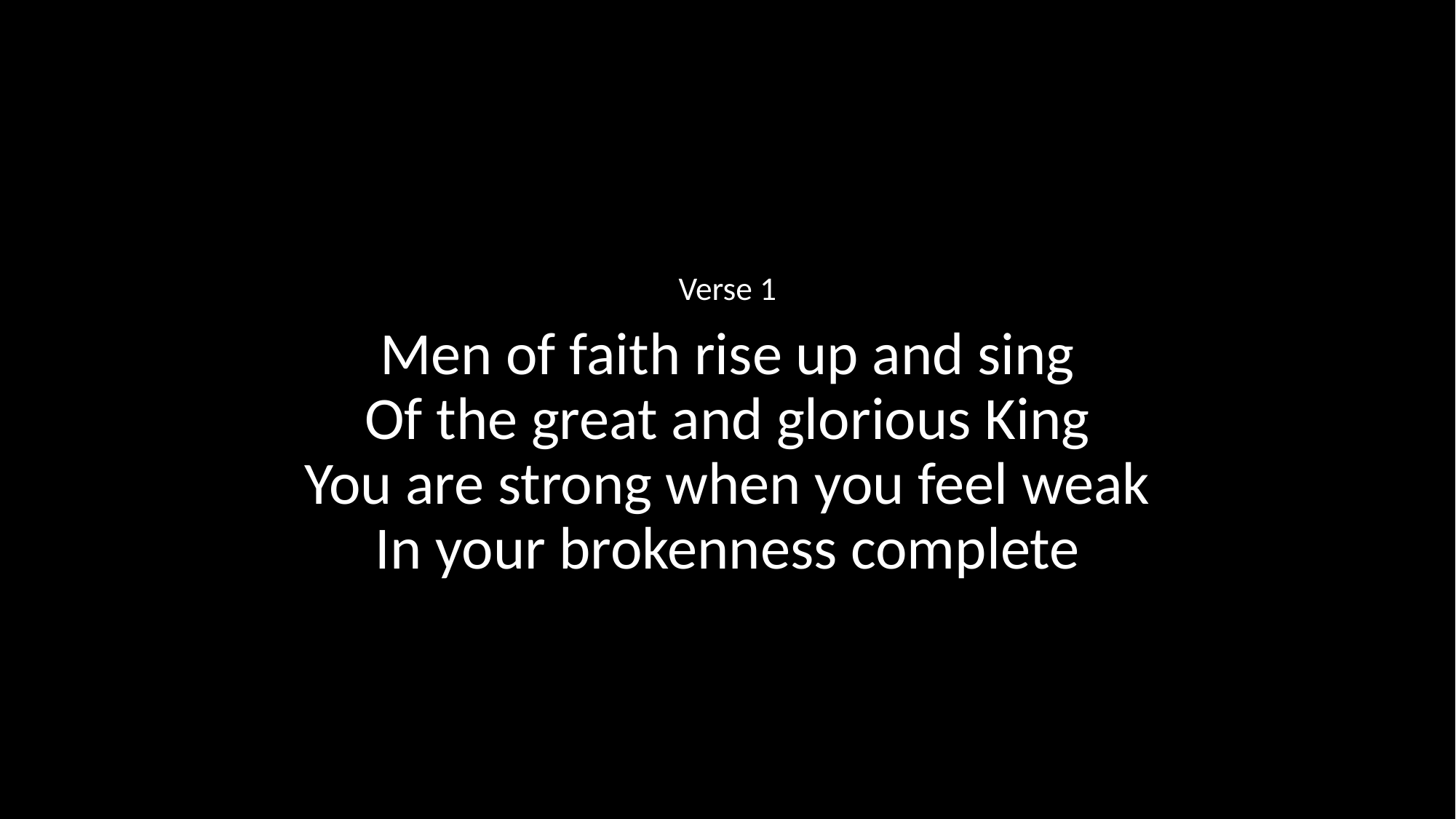

Verse 1
Men of faith rise up and sing
Of the great and glorious King
You are strong when you feel weak
In your brokenness complete